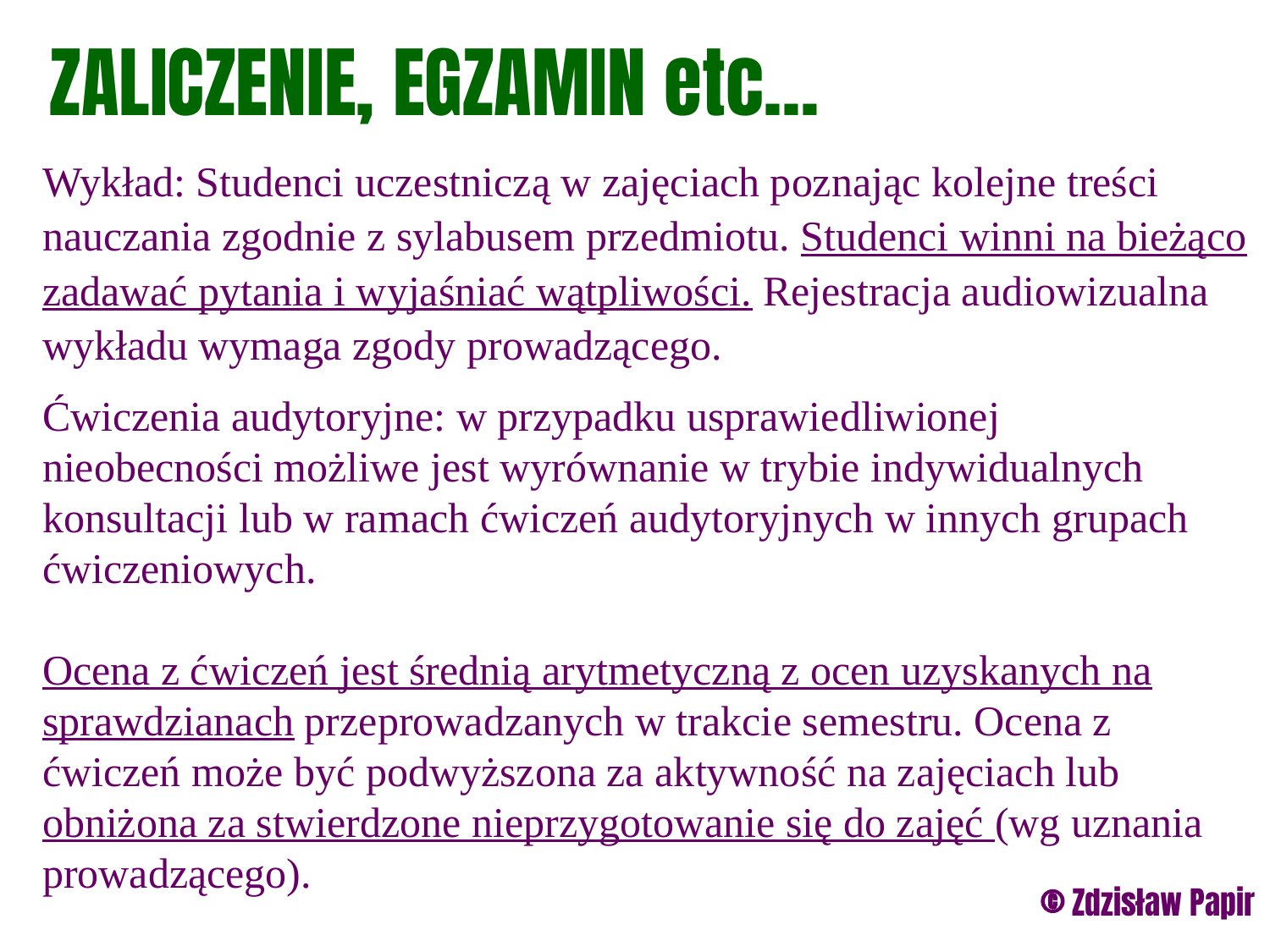

ZALICZENIE, EGZAMIN etc…
Wykład: Studenci uczestniczą w zajęciach poznając kolejne treści nauczania zgodnie z sylabusem przedmiotu. Studenci winni na bieżąco zadawać pytania i wyjaśniać wątpliwości. Rejestracja audiowizualna wykładu wymaga zgody prowadzącego.
Ćwiczenia audytoryjne: w przypadku usprawiedliwionej nieobecności możliwe jest wyrównanie w trybie indywidualnych konsultacji lub w ramach ćwiczeń audytoryjnych w innych grupach ćwiczeniowych.

Ocena z ćwiczeń jest średnią arytmetyczną z ocen uzyskanych na sprawdzianach przeprowadzanych w trakcie semestru. Ocena z ćwiczeń może być podwyższona za aktywność na zajęciach lub obniżona za stwierdzone nieprzygotowanie się do zajęć (wg uznania prowadzącego).

© Zdzisław Papir